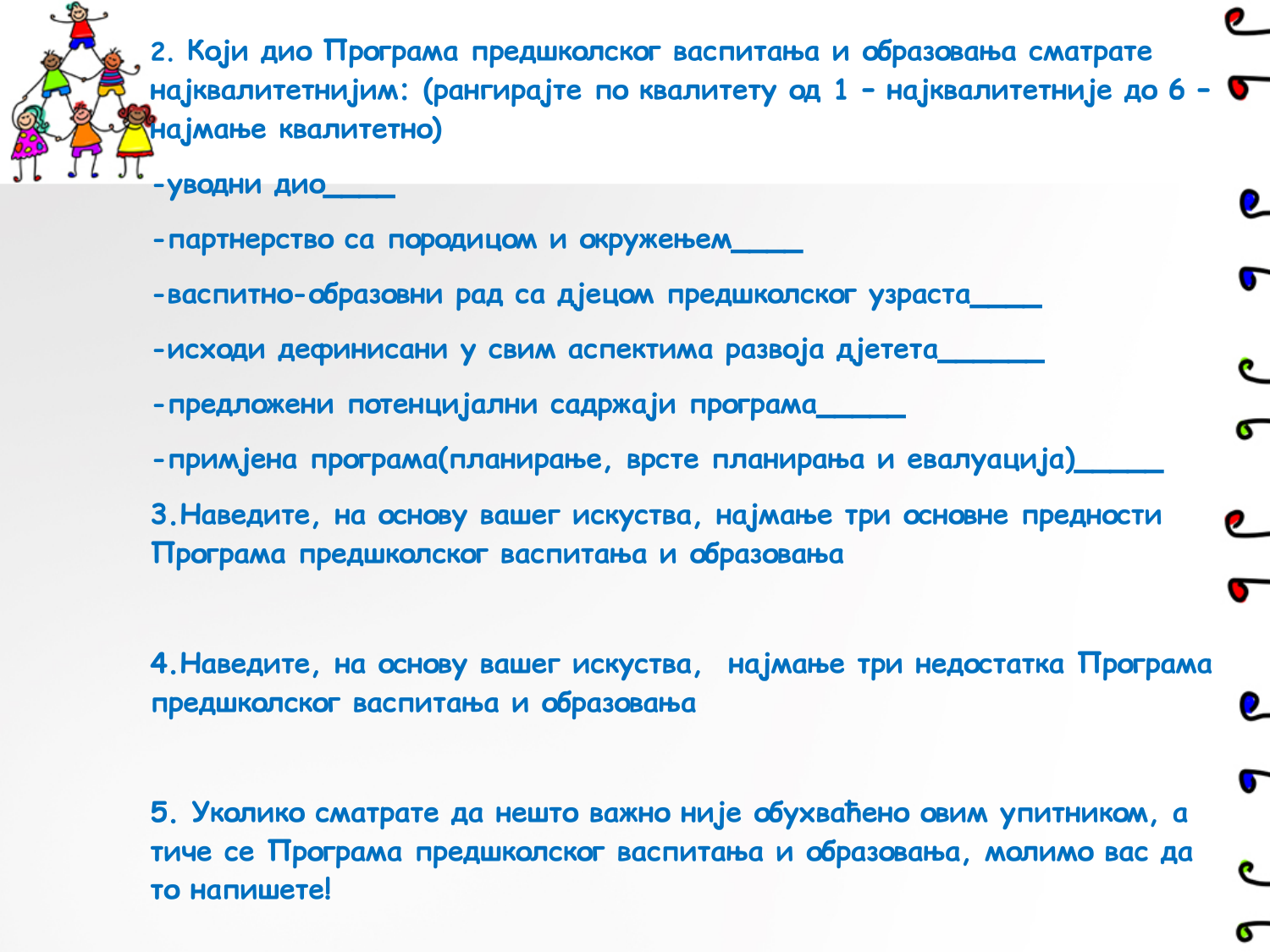

2. Који дио Програма предшколског васпитања и образовања сматрате најквалитетнијим: (рангирајте по квалитету од 1 – најквалитетније до 6 – најмање квалитетно)
-уводни дио____
-партнерство са породицом и окружењем____
-васпитно-образовни рад са дјецом предшколског узраста____
-исходи дефинисани у свим аспектима развоја дјетета______
-предложени потенцијални садржаји програма_____
-примјена програма(планирање, врсте планирања и евалуација)_____
3.Наведите, на основу вашег искуства, најмање три основне предности Програма предшколског васпитања и образовања

4.Наведите, на основу вашег искуства,  најмање три недостатка Програма предшколског васпитања и образовања

5. Уколико сматрате да нешто важно није обухваћено овим упитником, а тиче се Програма предшколског васпитања и образовања, молимо вас да то напишете!